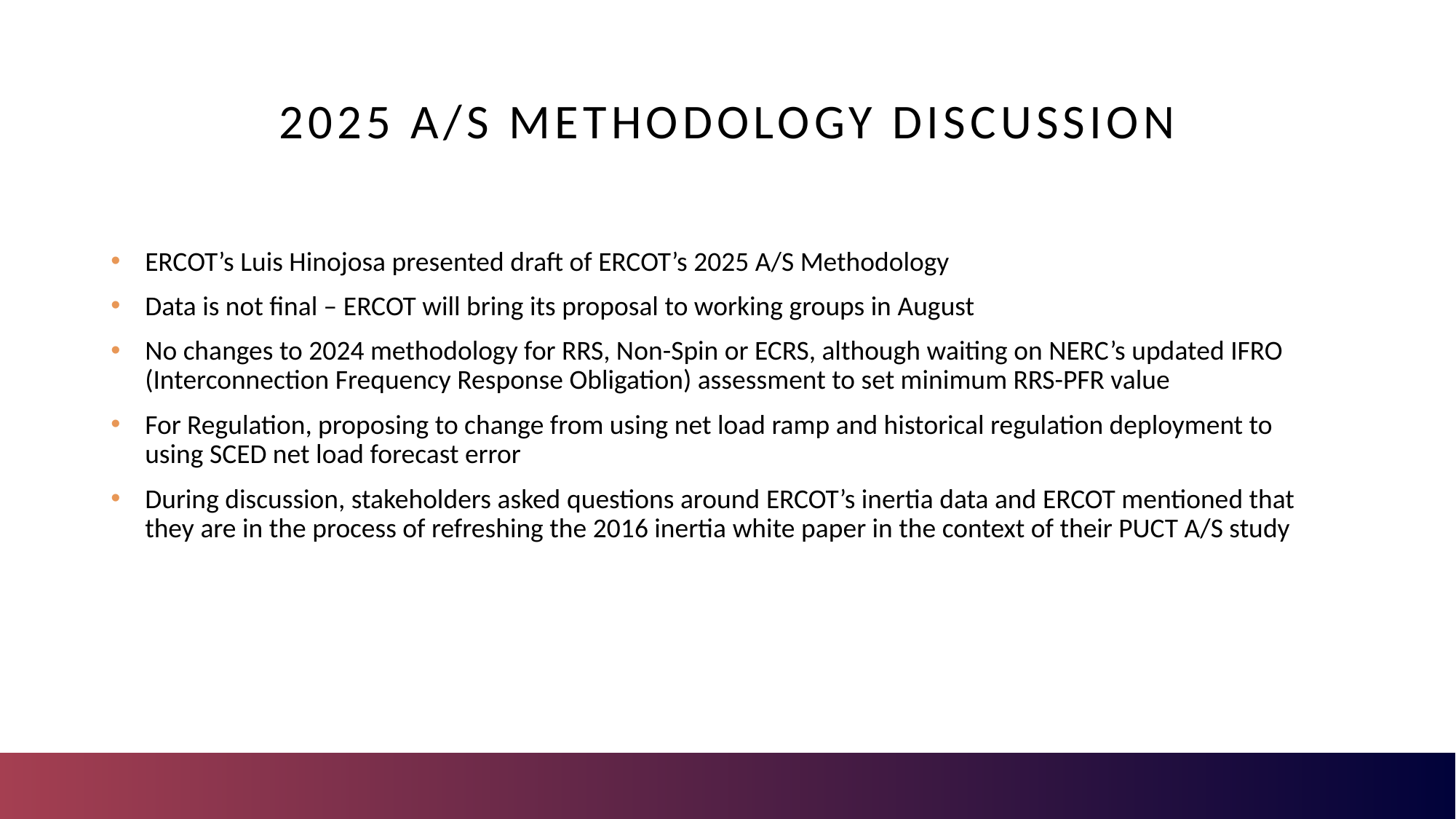

# 2025 A/S methodology discussion
ERCOT’s Luis Hinojosa presented draft of ERCOT’s 2025 A/S Methodology
Data is not final – ERCOT will bring its proposal to working groups in August
No changes to 2024 methodology for RRS, Non-Spin or ECRS, although waiting on NERC’s updated IFRO (Interconnection Frequency Response Obligation) assessment to set minimum RRS-PFR value
For Regulation, proposing to change from using net load ramp and historical regulation deployment to using SCED net load forecast error
During discussion, stakeholders asked questions around ERCOT’s inertia data and ERCOT mentioned that they are in the process of refreshing the 2016 inertia white paper in the context of their PUCT A/S study